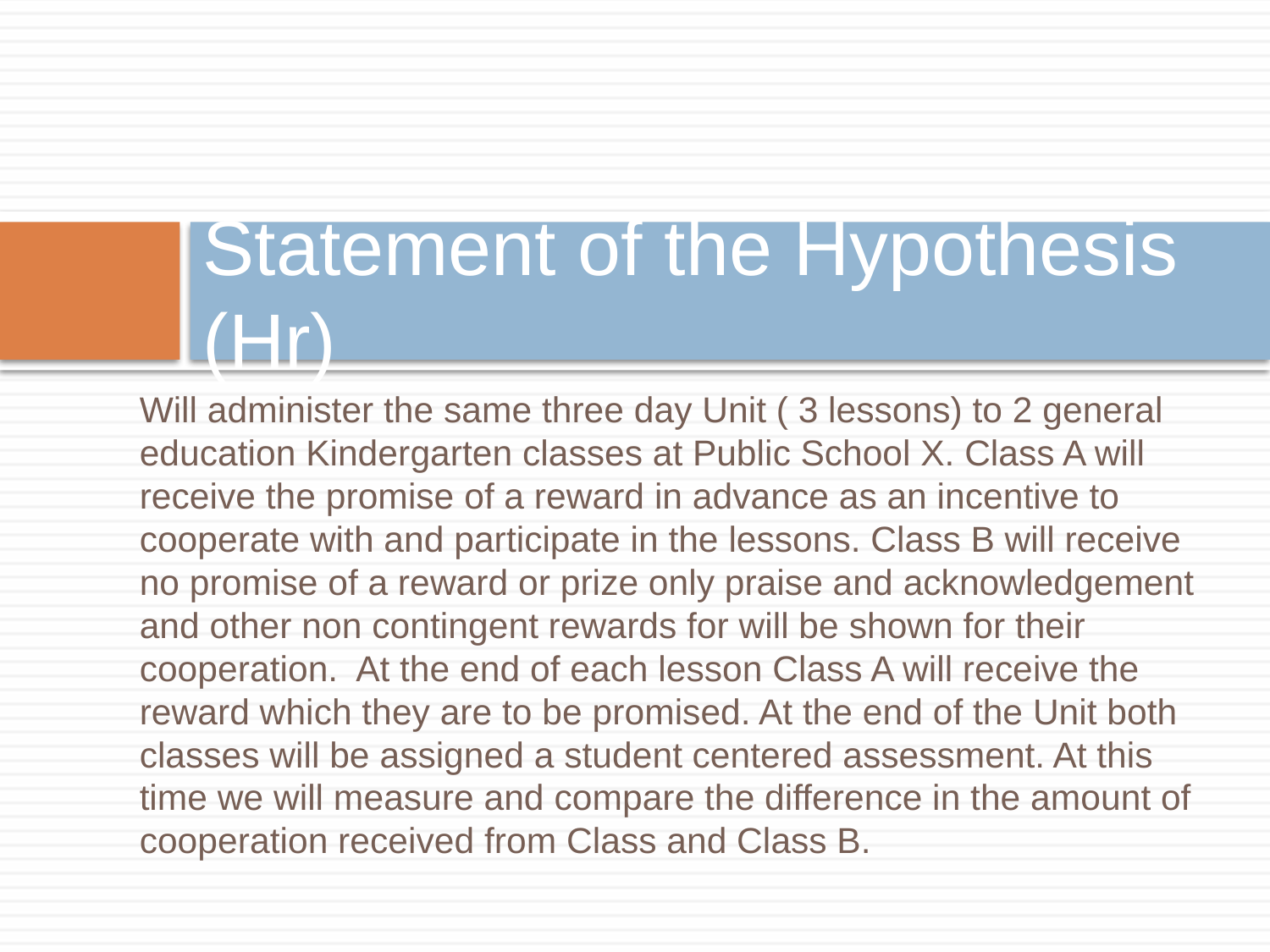

# Statement of the Hypothesis (Hr)
Will administer the same three day Unit ( 3 lessons) to 2 general education Kindergarten classes at Public School X. Class A will receive the promise of a reward in advance as an incentive to cooperate with and participate in the lessons. Class B will receive no promise of a reward or prize only praise and acknowledgement and other non contingent rewards for will be shown for their cooperation.  At the end of each lesson Class A will receive the reward which they are to be promised. At the end of the Unit both classes will be assigned a student centered assessment. At this time we will measure and compare the difference in the amount of cooperation received from Class and Class B.